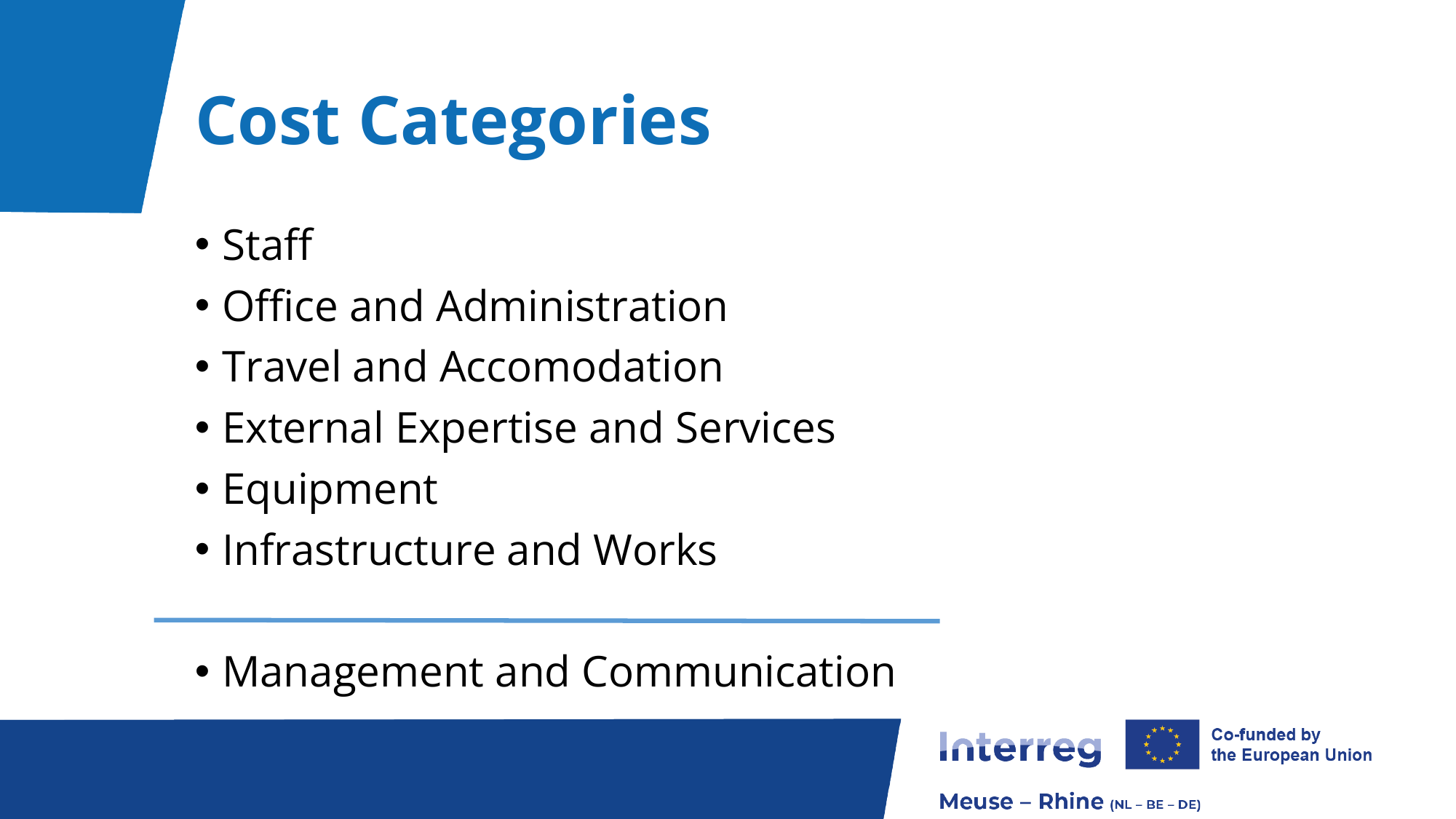

# Cost Categories
Staff
Office and Administration
Travel and Accomodation
External Expertise and Services
Equipment
Infrastructure and Works

Management and Communication